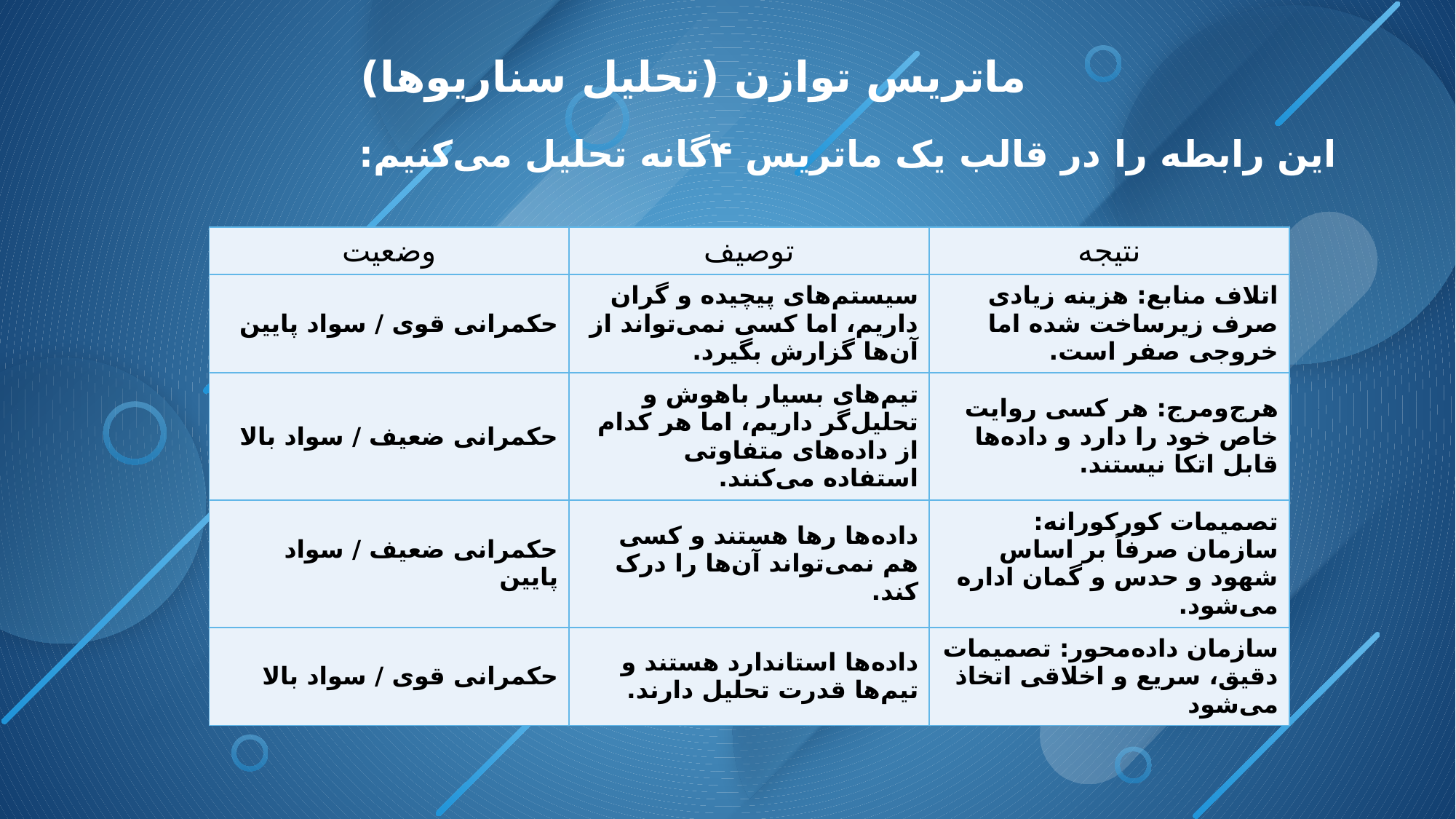

ماتریس توازن (تحلیل سناریوها)
این رابطه را در قالب یک ماتریس ۴گانه تحلیل می‌کنیم:

| وضعیت | توصیف | نتیجه |
| --- | --- | --- |
| حکمرانی قوی / سواد پایین | سیستم‌های پیچیده و گران داریم، اما کسی نمی‌تواند از آن‌ها گزارش بگیرد. | اتلاف منابع: هزینه زیادی صرف زیرساخت شده اما خروجی صفر است. |
| حکمرانی ضعیف / سواد بالا | تیم‌های بسیار باهوش و تحلیل‌گر داریم، اما هر کدام از داده‌های متفاوتی استفاده می‌کنند. | هرج‌ومرج: هر کسی روایت خاص خود را دارد و داده‌ها قابل اتکا نیستند. |
| حکمرانی ضعیف / سواد پایین | داده‌ها رها هستند و کسی هم نمی‌تواند آن‌ها را درک کند. | تصمیمات کورکورانه: سازمان صرفاً بر اساس شهود و حدس و گمان اداره می‌شود. |
| حکمرانی قوی / سواد بالا | داده‌ها استاندارد هستند و تیم‌ها قدرت تحلیل دارند. | سازمان داده‌محور: تصمیمات دقیق، سریع و اخلاقی اتخاذ می‌شود |